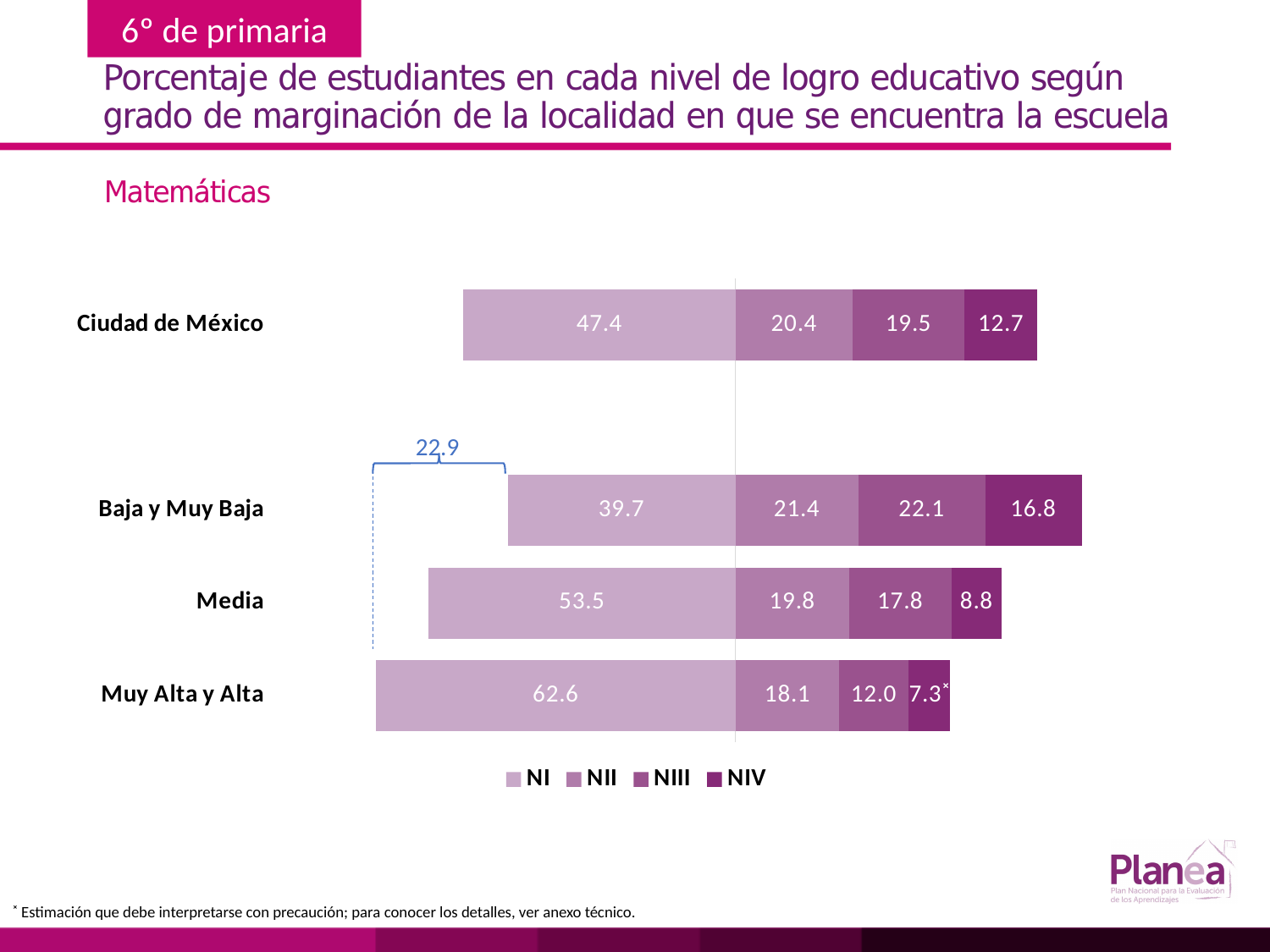

# Porcentaje de estudiantes en cada nivel de logro educativo según grado de marginación de la localidad en que se encuentra la escuela

Matemáticas

### Chart

| Category |  |  |  |  |
|---|---|---|---|---|
| Muy Alta y Alta | -62.6 | 18.1 | 12.0 | 7.3 |
| Media | -53.5 | 19.8 | 17.8 | 8.8 |
| Baja y Muy Baja | -39.7 | 21.4 | 22.1 | 16.8 |
|  | None | None | None | None |
| Ciudad de México | -47.4 | 20.4 | 19.5 | 12.7 |
22.9
˟ Estimación que debe interpretarse con precaución; para conocer los detalles, ver anexo técnico.